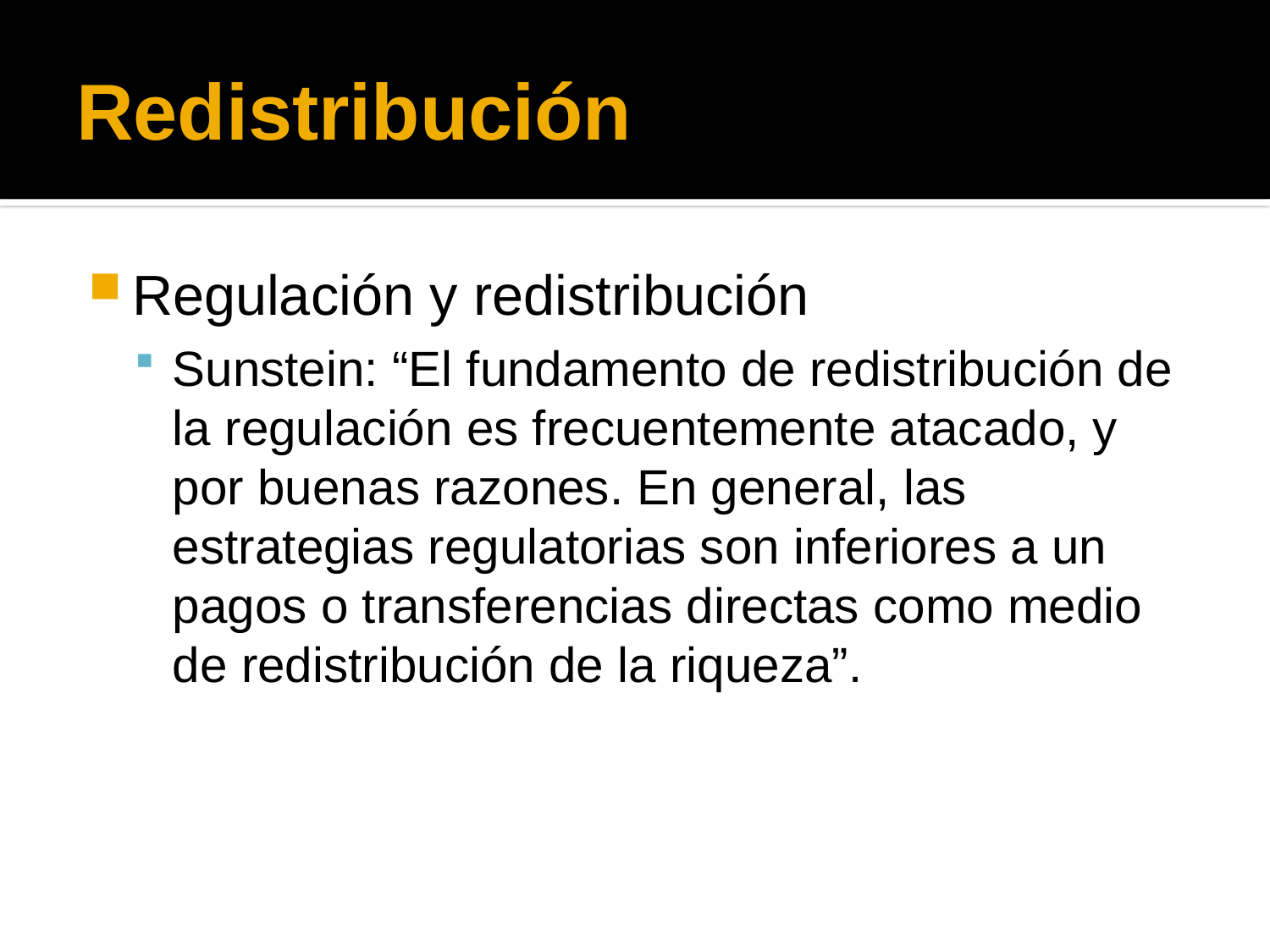

# Redistribución
Regulación y redistribución
Sunstein: “El fundamento de redistribución de la regulación es frecuentemente atacado, y por buenas razones. En general, las estrategias regulatorias son inferiores a un pagos o transferencias directas como medio de redistribución de la riqueza”.